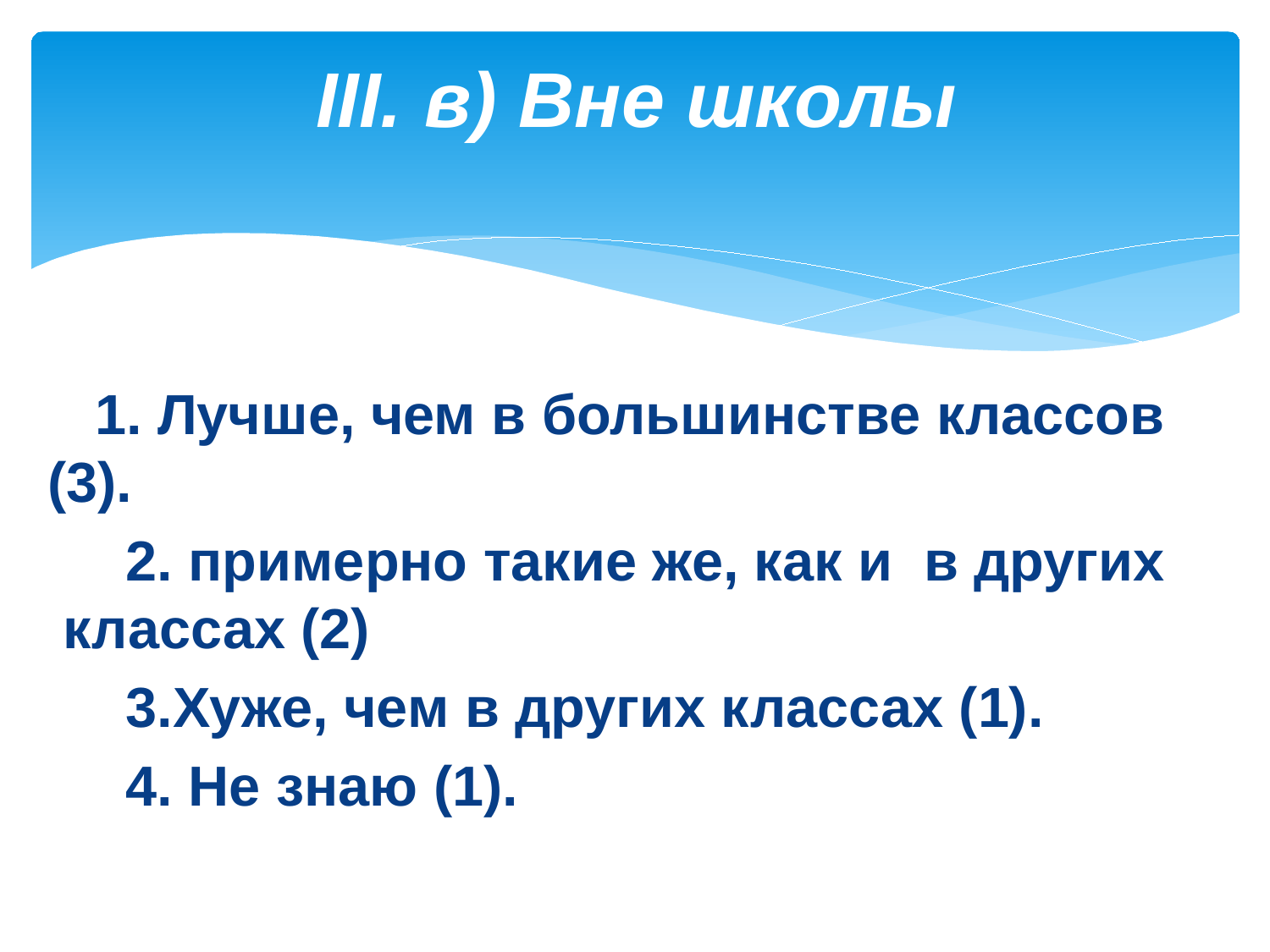

# III. в) Вне школы
    1. Лучше, чем в большинстве классов (3).
     2. примерно такие же, как и  в других  классах (2)
     3.Хуже, чем в других классах (1).
     4. Не знаю (1).